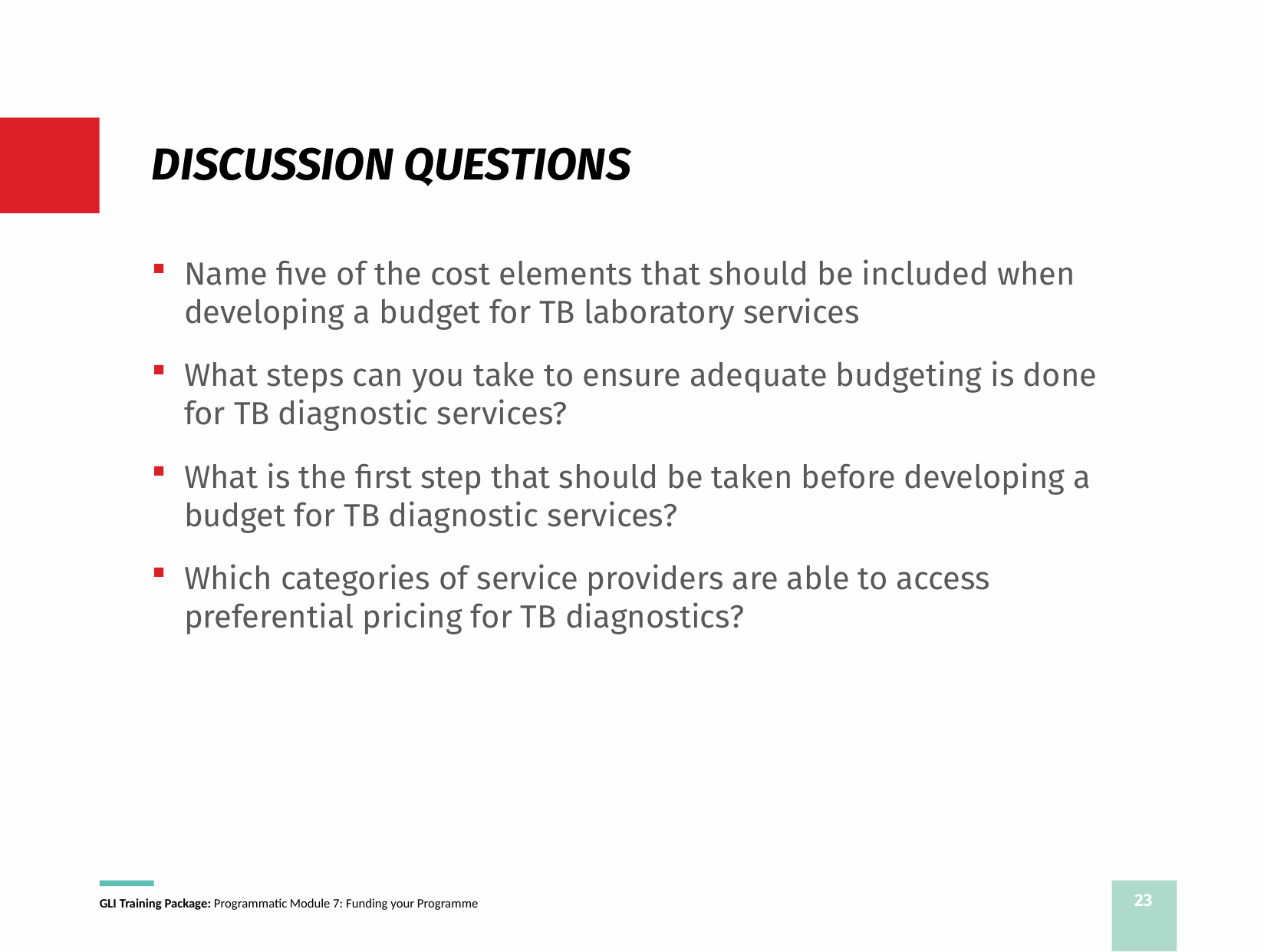

# DISCUSSION QUESTIONS
Name five of the cost elements that should be included when developing a budget for TB laboratory services
What steps can you take to ensure adequate budgeting is done for TB diagnostic services?
What is the first step that should be taken before developing a budget for TB diagnostic services?
Which categories of service providers are able to access preferential pricing for TB diagnostics?